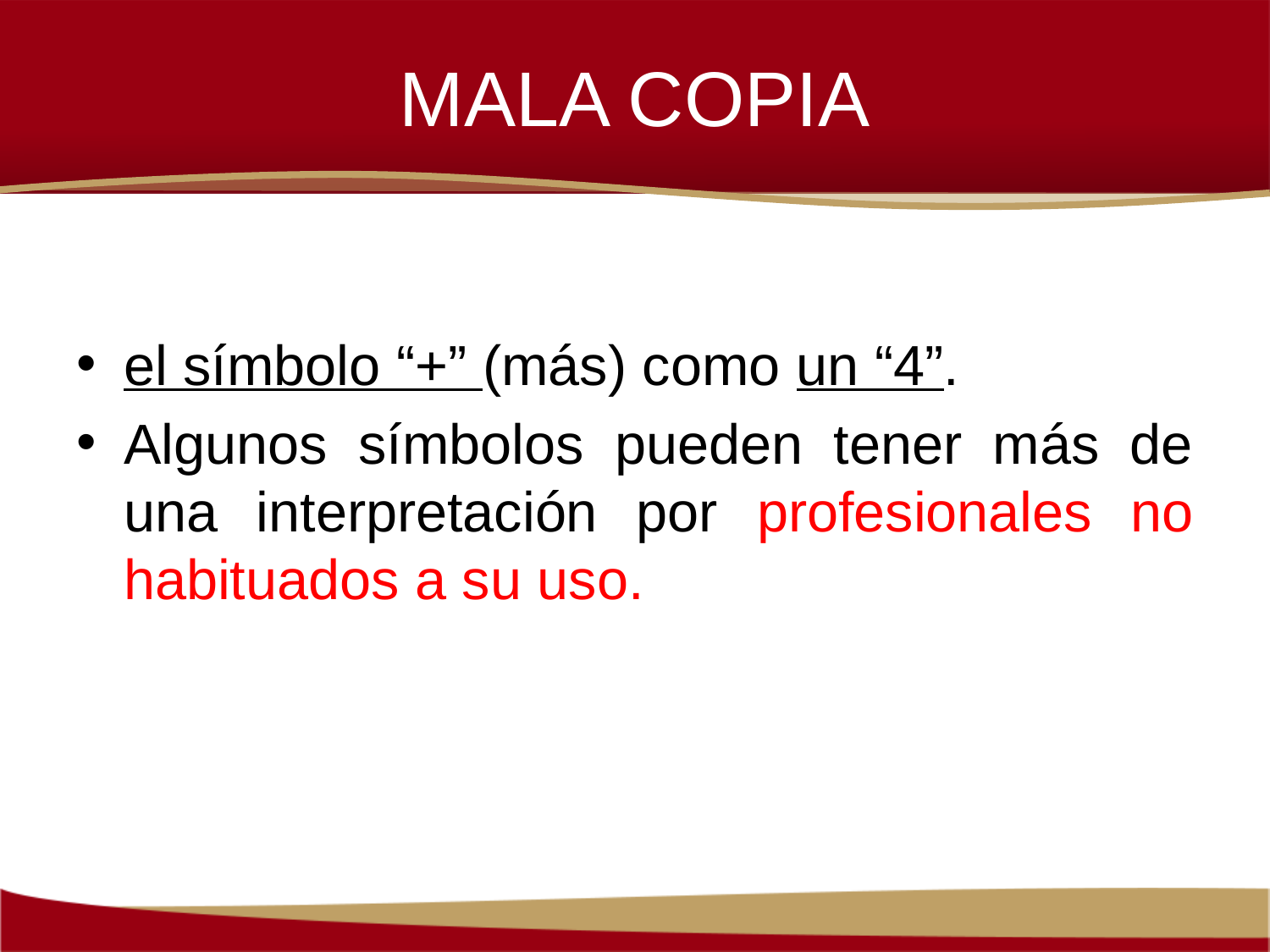

# MALA COPIA

el símbolo “+” (más) como un “4”.
Algunos símbolos pueden tener más de una interpretación por profesionales no habituados a su uso.